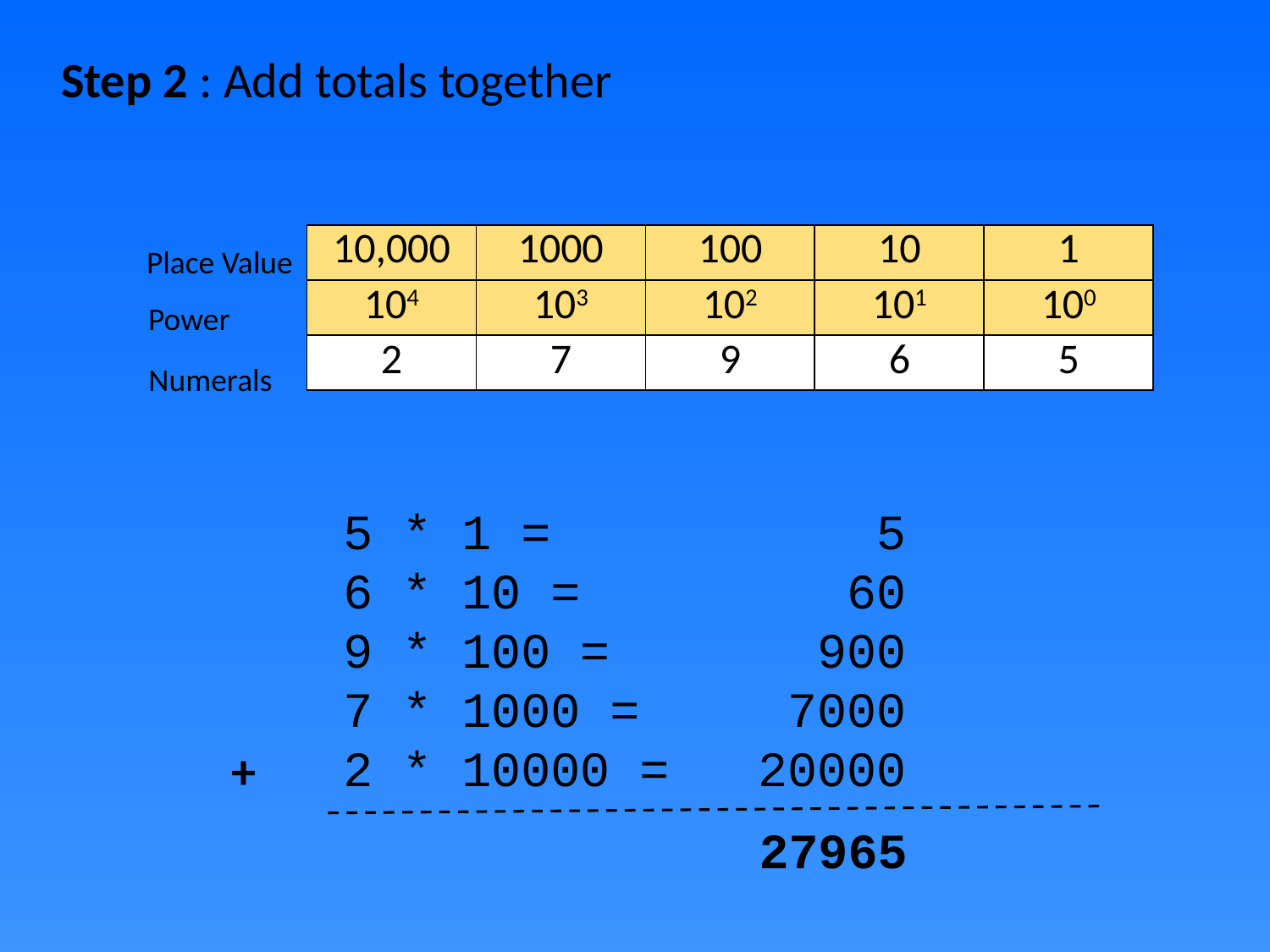

Step 2 : Add totals together
| 10,000 | 1000 | 100 | 10 | 1 |
| --- | --- | --- | --- | --- |
| 104 | 103 | 102 | 101 | 100 |
| 2 | 7 | 9 | 6 | 5 |
Place Value
Power
Numerals
5 * 1 =           5
6 * 10 =         60
9 * 100 =       900
7 * 1000 =     7000
2 * 10000 =   20000
+
27965